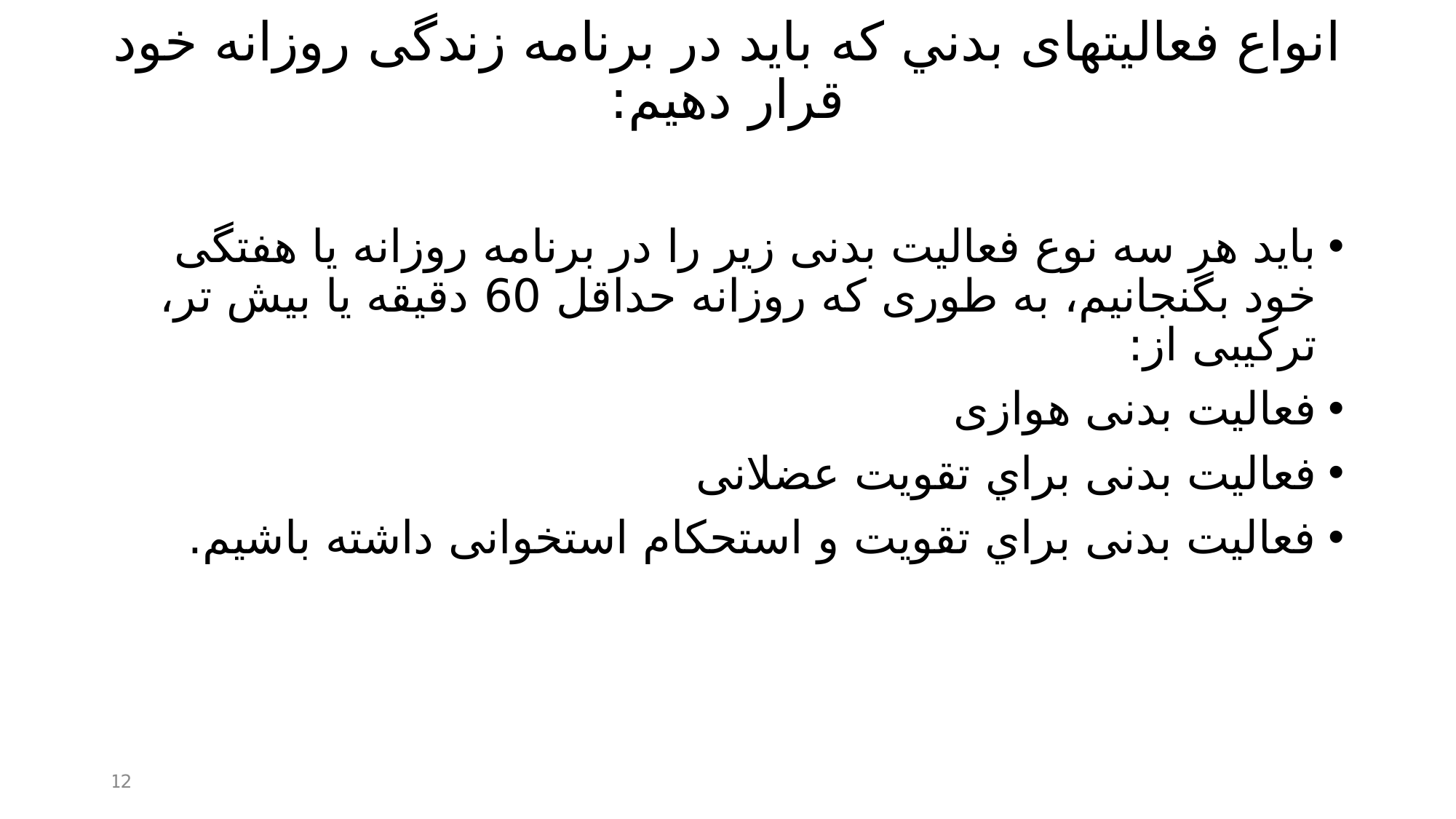

# انواع فعالیتهای بدني که باید در برنامه زندگی روزانه خود قرار دهيم:
بايد هر سه نوع فعالیت بدنی زير را در برنامه روزانه یا هفتگی خود بگنجانيم، به طوری که روزانه حداقل 60 دقیقه یا بیش تر، ترکیبی از:
فعالیت بدنی هوازی
فعالیت بدنی براي تقویت عضلانی
فعالیت بدنی براي تقویت و استحکام استخوانی داشته باشیم.

12